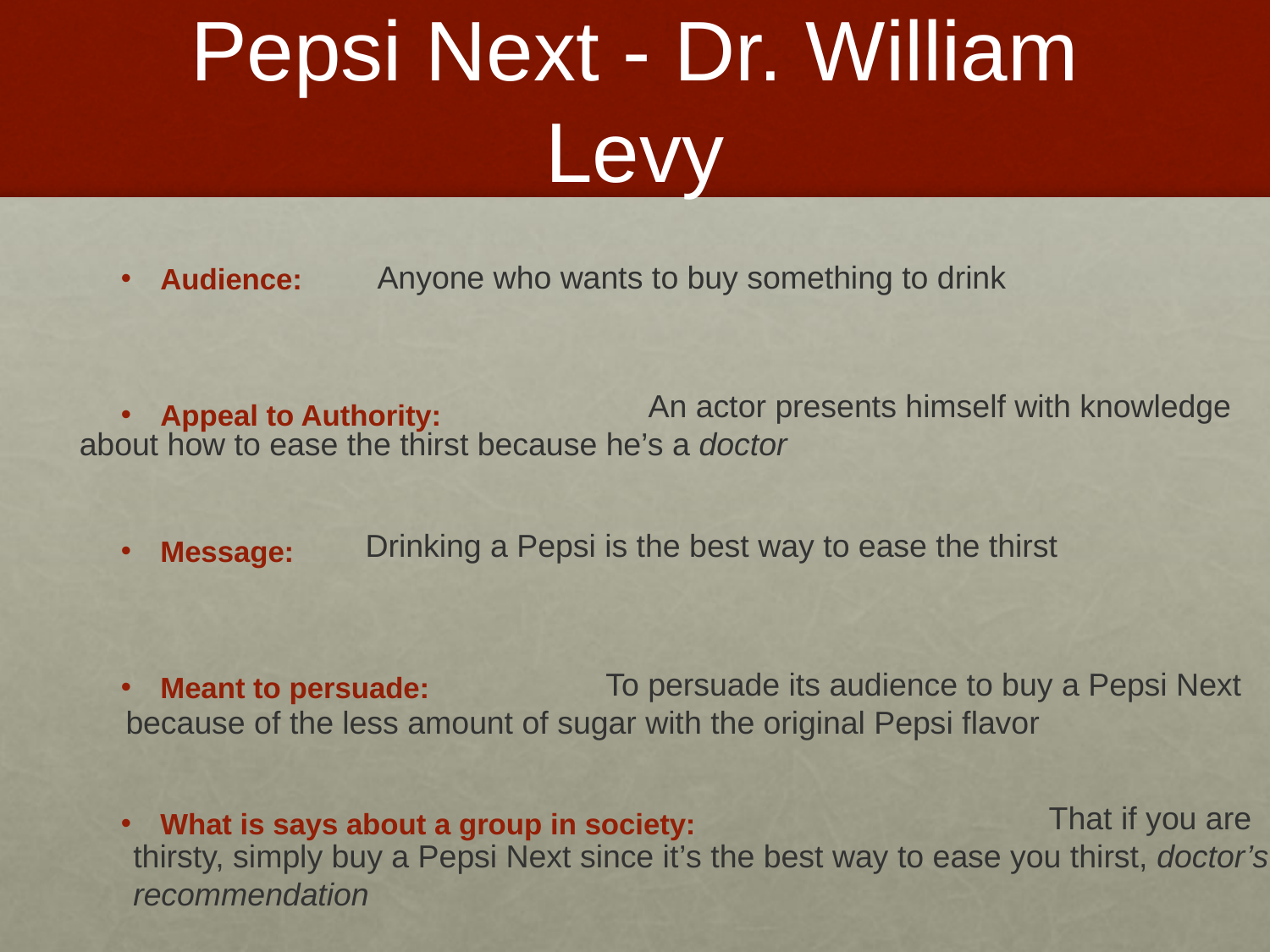

# Pepsi Next - Dr. William Levy

Anyone who wants to buy something to drink
Audience:

Appeal to Authority:

Message:

Meant to persuade:

What is says about a group in society:
                                                                An actor presents himself with knowledge
about how to ease the thirst because he’s a doctor
Drinking a Pepsi is the best way to ease the thirst
                                                      To persuade its audience to buy a Pepsi Next
because of the less amount of sugar with the original Pepsi flavor
                                                                                                       That if you are
thirsty, simply buy a Pepsi Next since it’s the best way to ease you thirst, doctor’s
recommendation